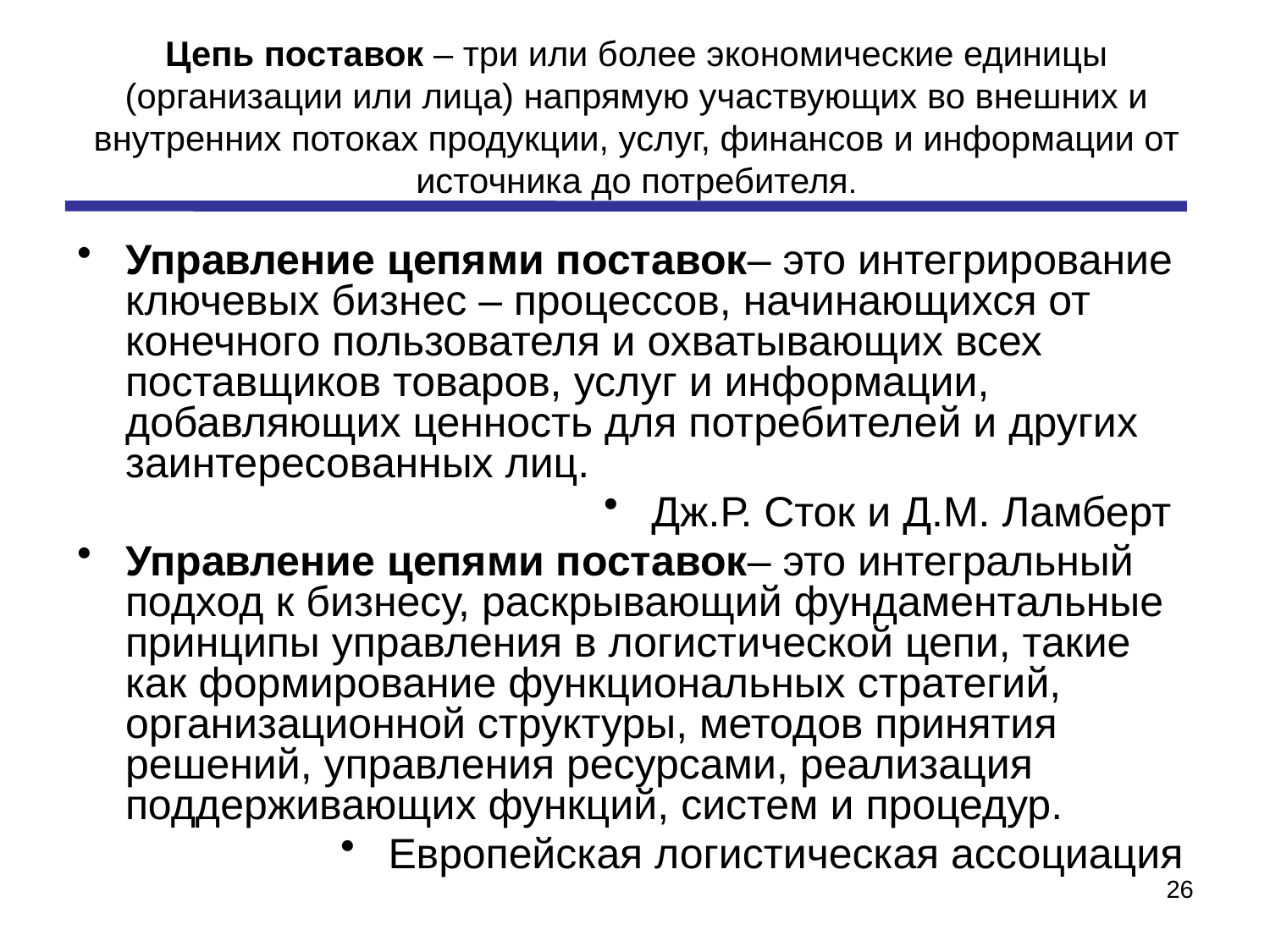

# Цепь поставок – три или более экономические единицы (организации или лица) напрямую участвующих во внешних и внутренних потоках продукции, услуг, финансов и информации от источника до потребителя.

Управление цепями поставок– это интегрирование ключевых бизнес – процессов, начинающихся от конечного пользователя и охватывающих всех поставщиков товаров, услуг и информации, добавляющих ценность для потребителей и других заинтересованных лиц.
Дж.Р. Сток и Д.М. Ламберт
Управление цепями поставок– это интегральный подход к бизнесу, раскрывающий фундаментальные принципы управления в логистической цепи, такие как формирование функциональных стратегий, организационной структуры, методов принятия решений, управления ресурсами, реализация поддерживающих функций, систем и процедур.
Европейская логистическая ассоциация
26